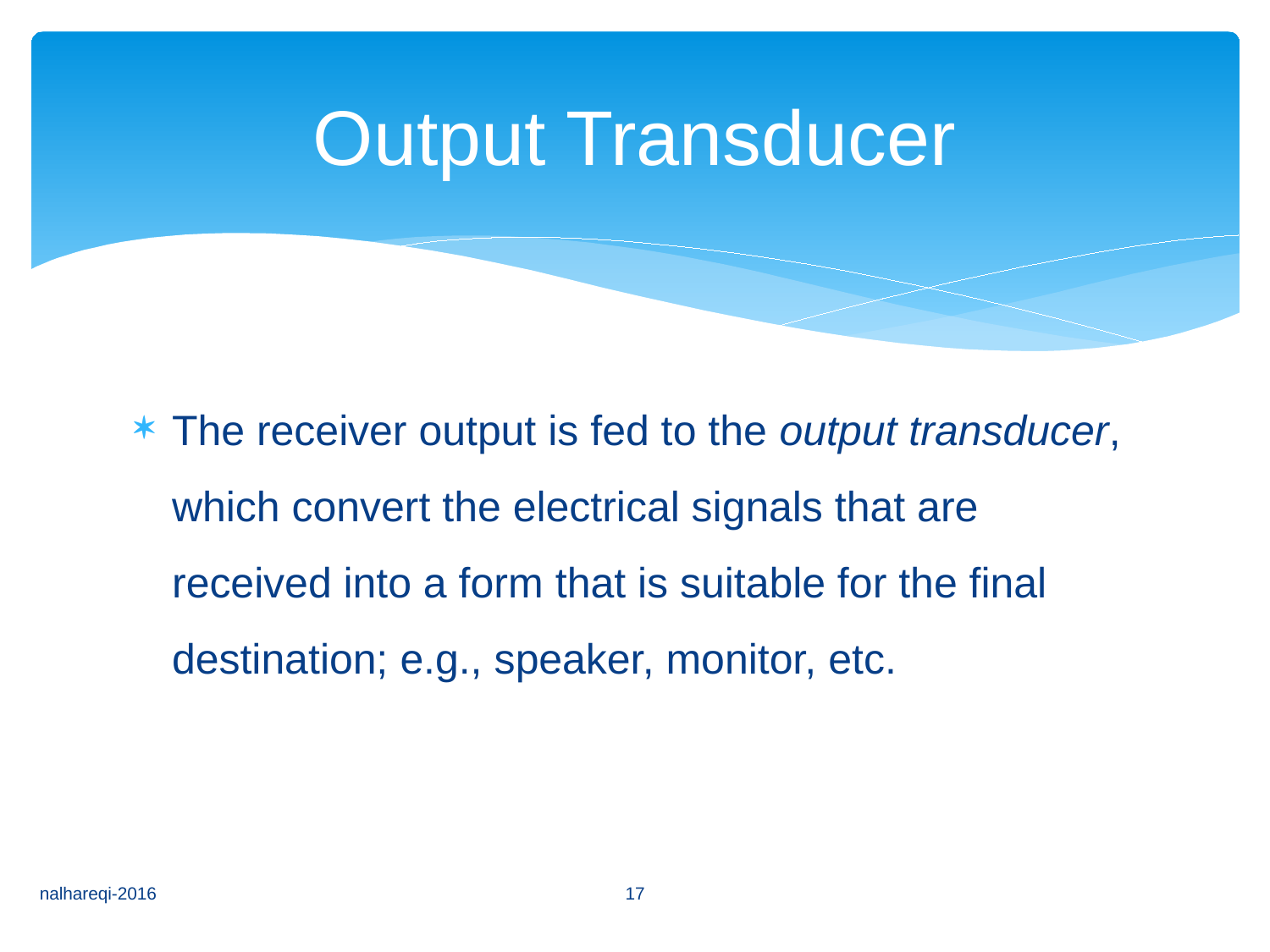

# Output Transducer
The receiver output is fed to the output transducer, which convert the electrical signals that are received into a form that is suitable for the final destination; e.g., speaker, monitor, etc.
17
nalhareqi-2016